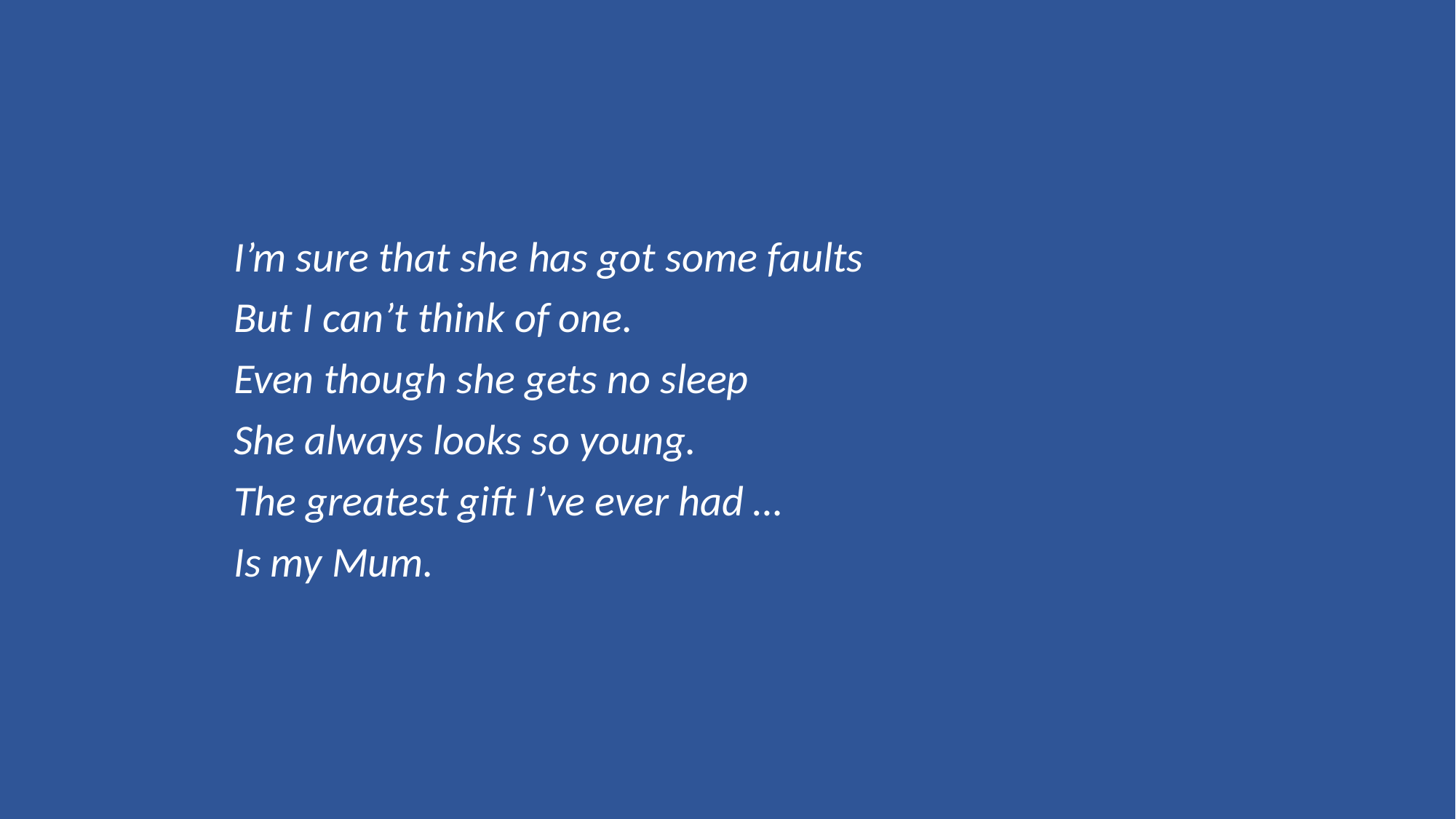

I’m sure that she has got some faults
But I can’t think of one.
Even though she gets no sleep
She always looks so young.
The greatest gift I’ve ever had …
Is my Mum.